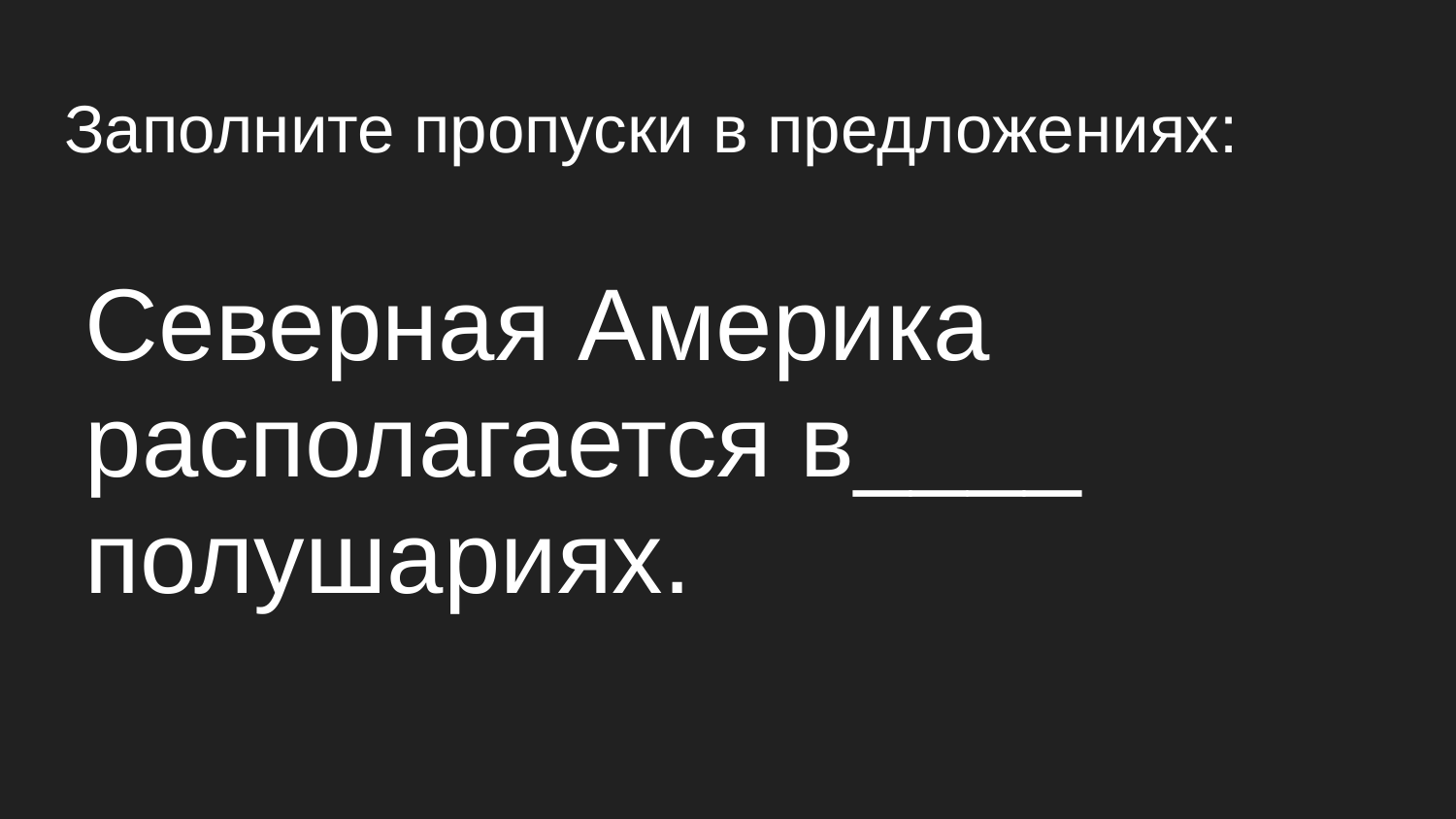

# Заполните пропуски в предложениях:
Северная Америка располагается в____ полушариях.